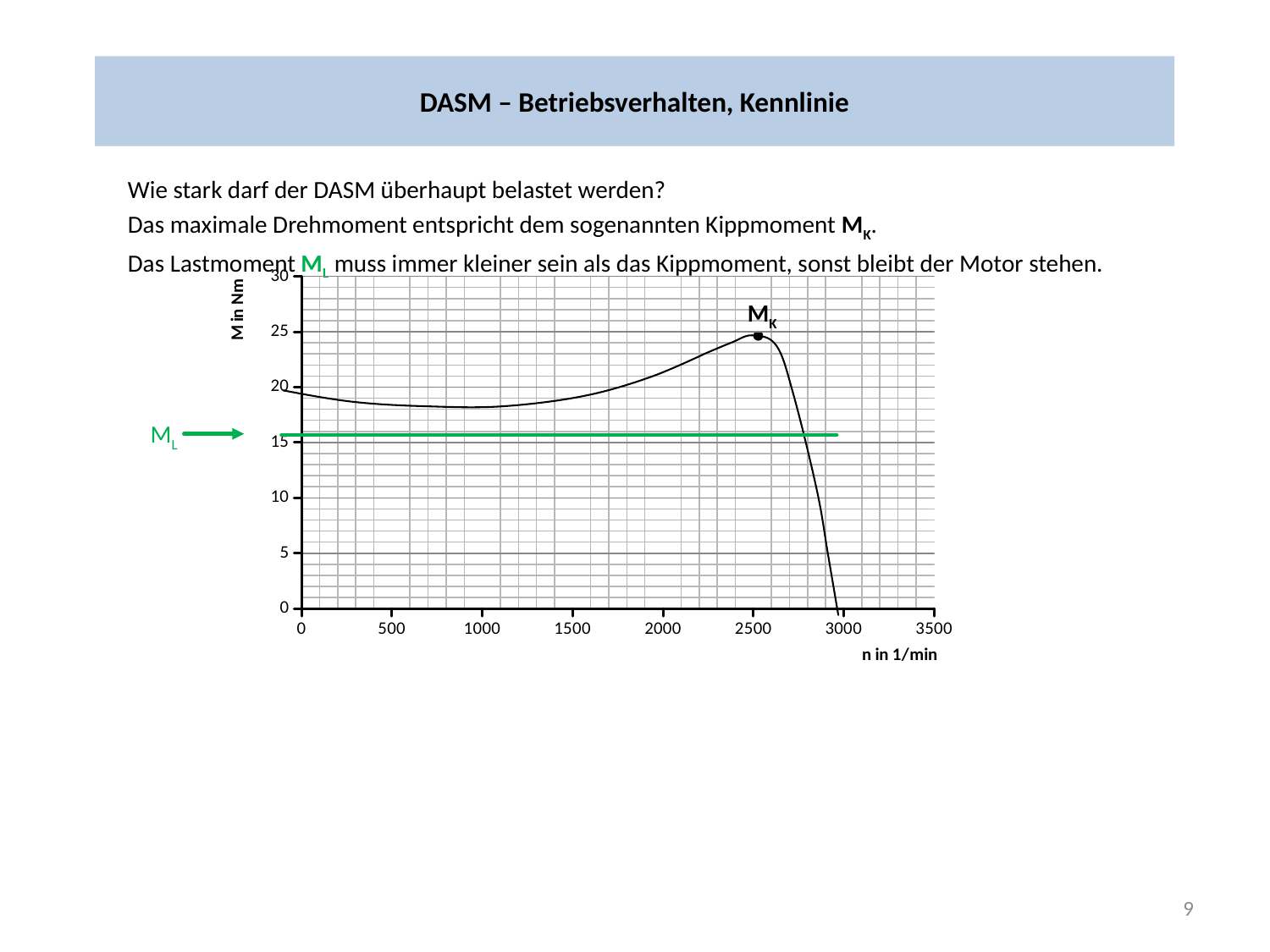

# DASM – Betriebsverhalten, Kennlinie
Wie stark darf der DASM überhaupt belastet werden?
Das maximale Drehmoment entspricht dem sogenannten Kippmoment MK.
Das Lastmoment ML muss immer kleiner sein als das Kippmoment, sonst bleibt der Motor stehen.

### Chart

| Category | u1(t) | u1(t) |
|---|---|---|
MK

ML
9